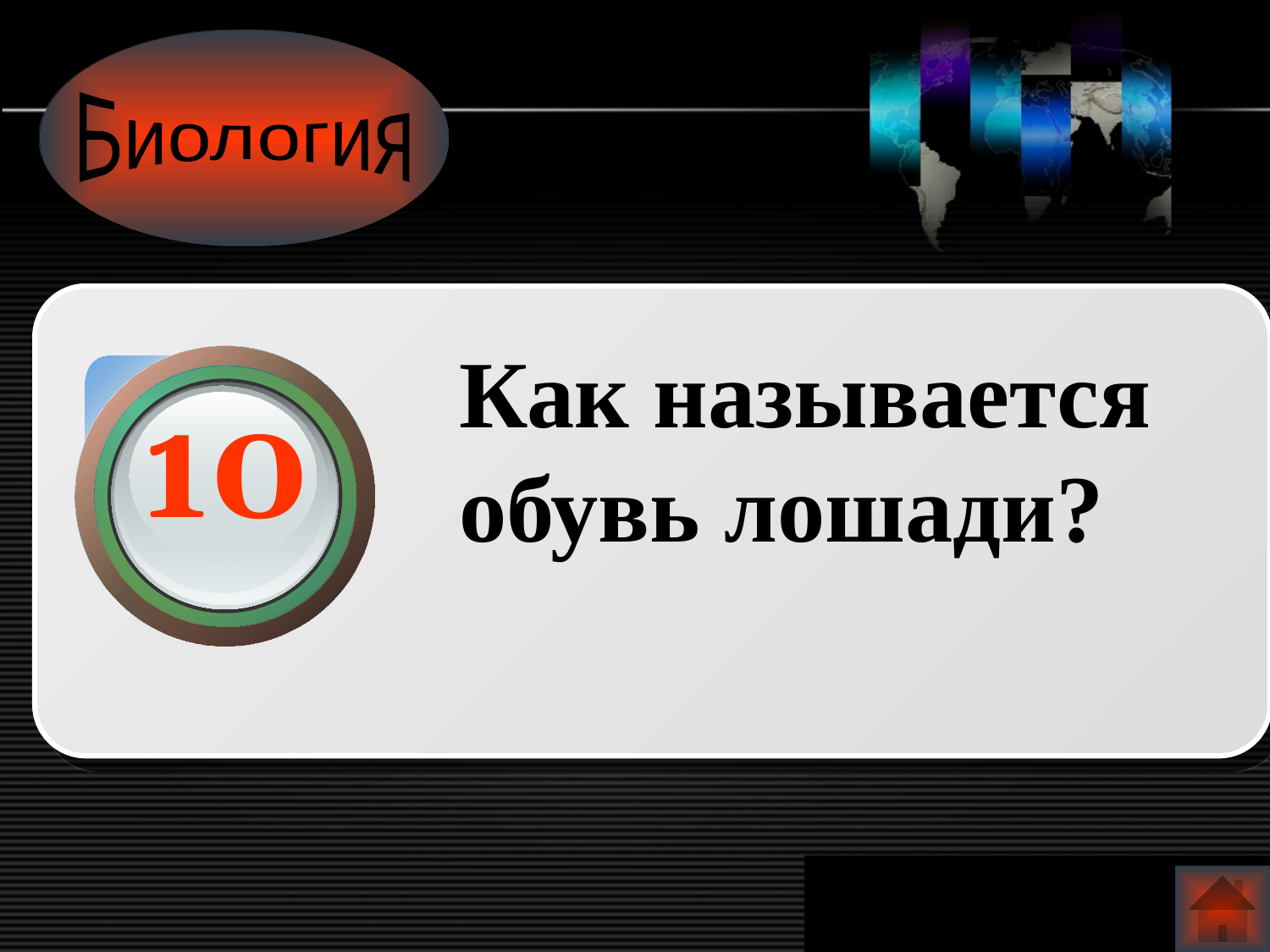

Биология

Как называется обувь лошади?

10

www.themegallery.com